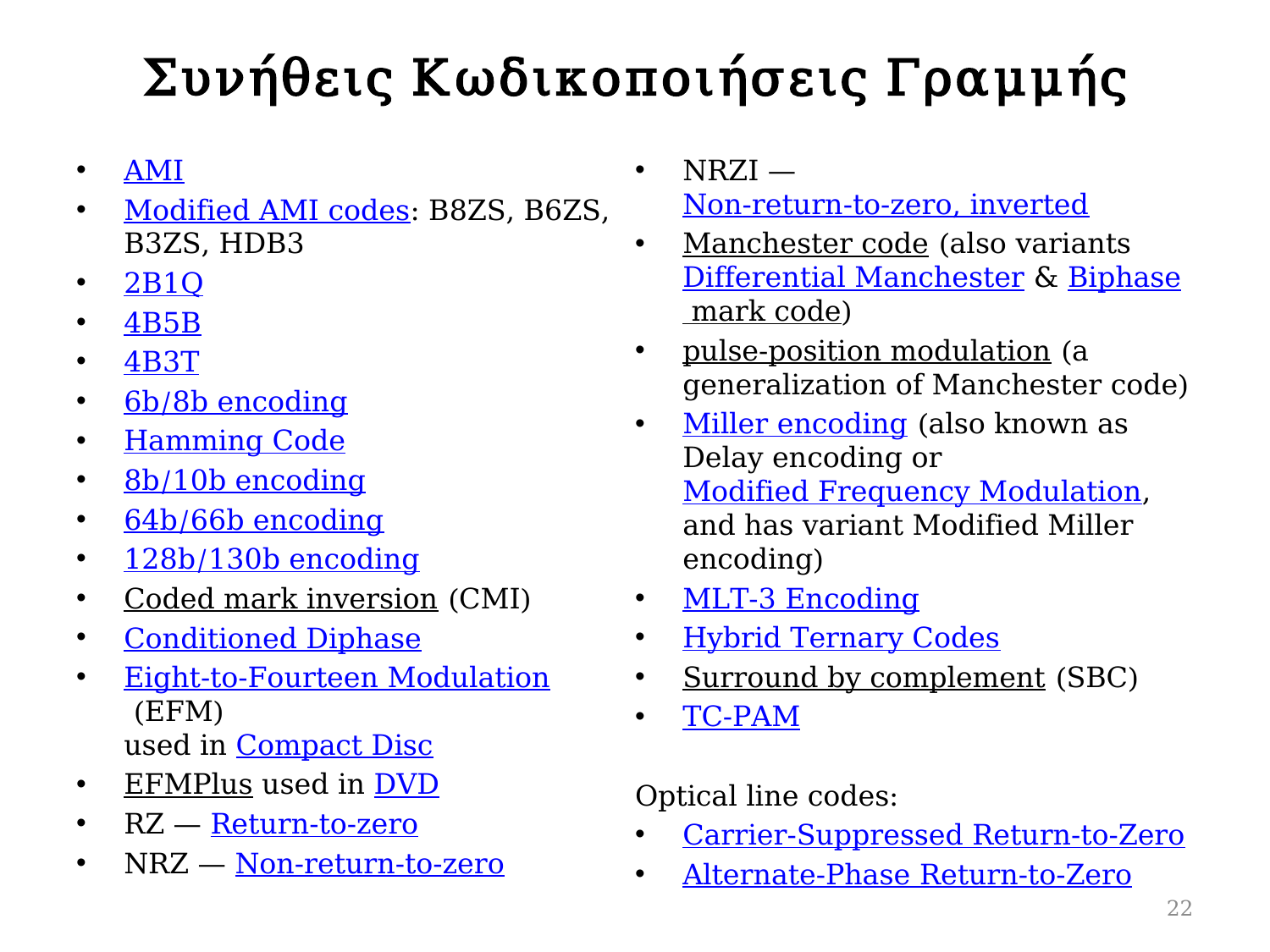

# Συνήθεις Κωδικοποιήσεις Γραμμής
AMI
Modified AMI codes: B8ZS, B6ZS,
B3ZS, HDB3
2B1Q
4B5B
4B3T
6b/8b encoding
Hamming Code
8b/10b encoding
64b/66b encoding
128b/130b encoding
Coded mark inversion (CMI)
Conditioned Diphase
Eight-to-Fourteen Modulation (EFM)
used in Compact Disc
EFMPlus used in DVD
RZ — Return-to-zero
NRZ — Non-return-to-zero
NRZI — Non-return-to-zero, inverted
Manchester code (also variants Differential Manchester & Biphase mark code)
pulse-position modulation (a generalization of Manchester code)
Miller encoding (also known as Delay encoding or Modified Frequency Modulation, and has variant Modified Miller encoding)
MLT-3 Encoding
Hybrid Ternary Codes
Surround by complement (SBC)
TC-PAM

Optical line codes:
Carrier-Suppressed Return-to-Zero
Alternate-Phase Return-to-Zero
22